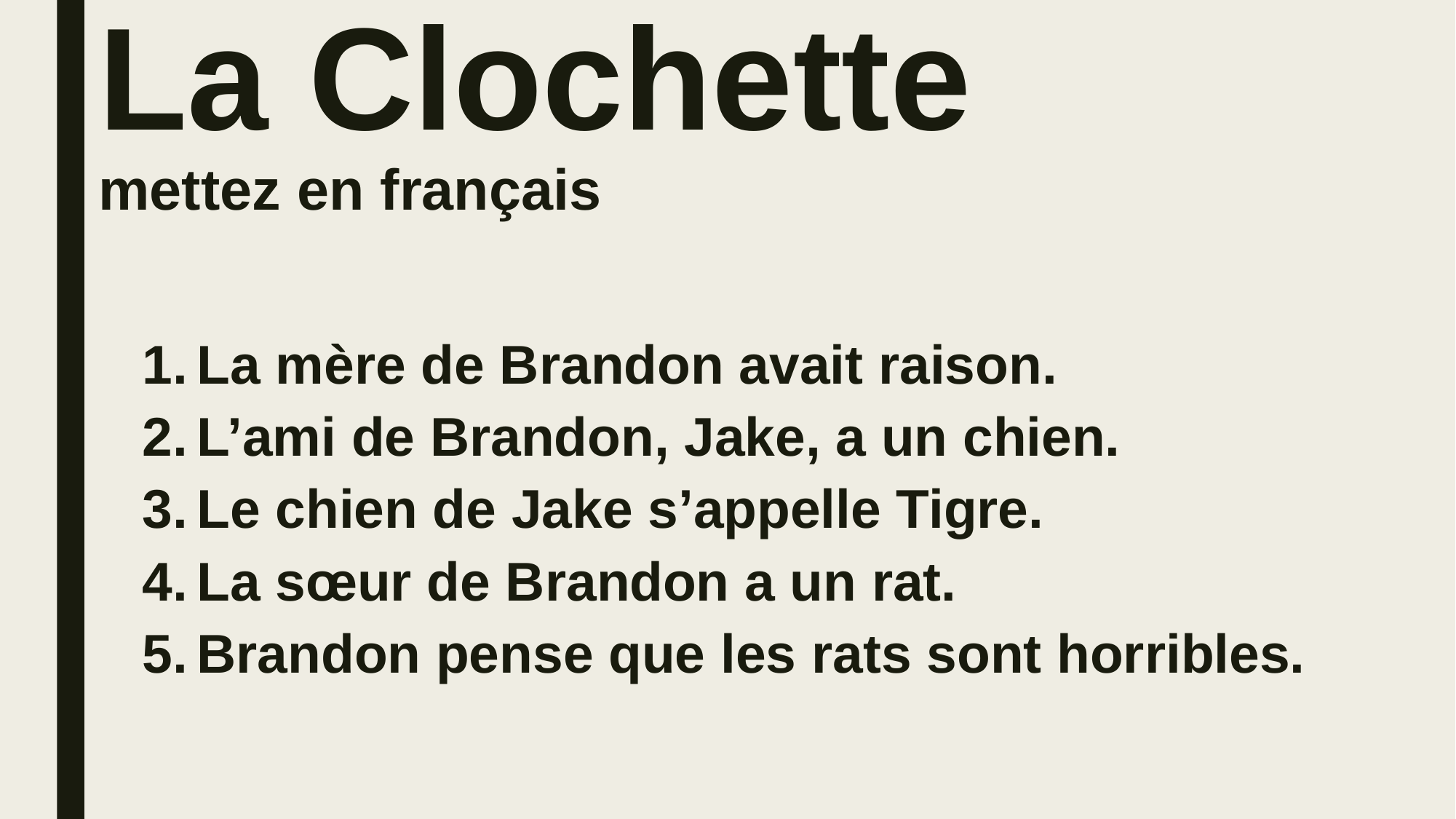

# La Clochette mettez en français
La mère de Brandon avait raison.
L’ami de Brandon, Jake, a un chien.
Le chien de Jake s’appelle Tigre.
La sœur de Brandon a un rat.
Brandon pense que les rats sont horribles.